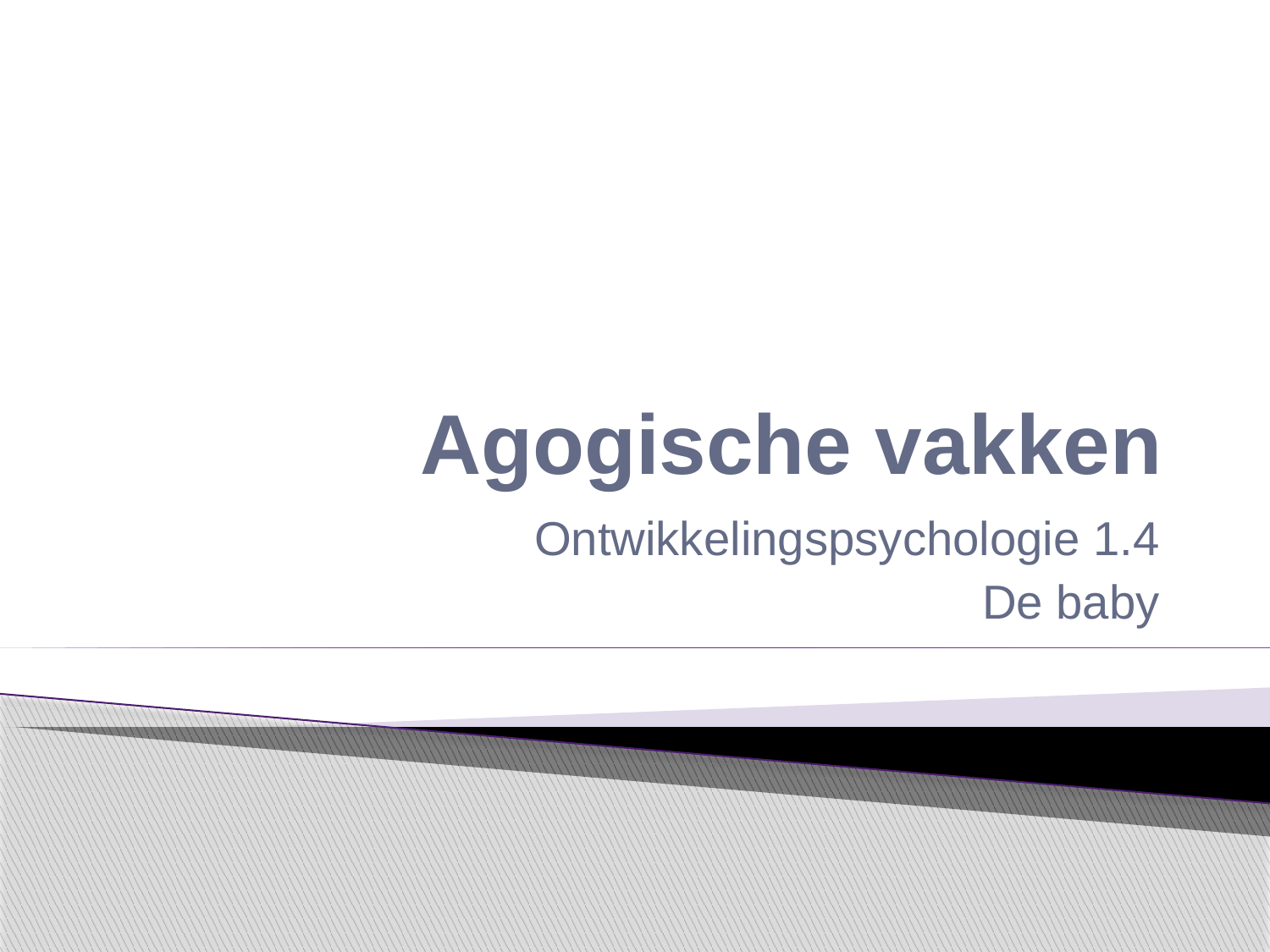

# Agogische vakken
Ontwikkelingspsychologie 1.4
De baby